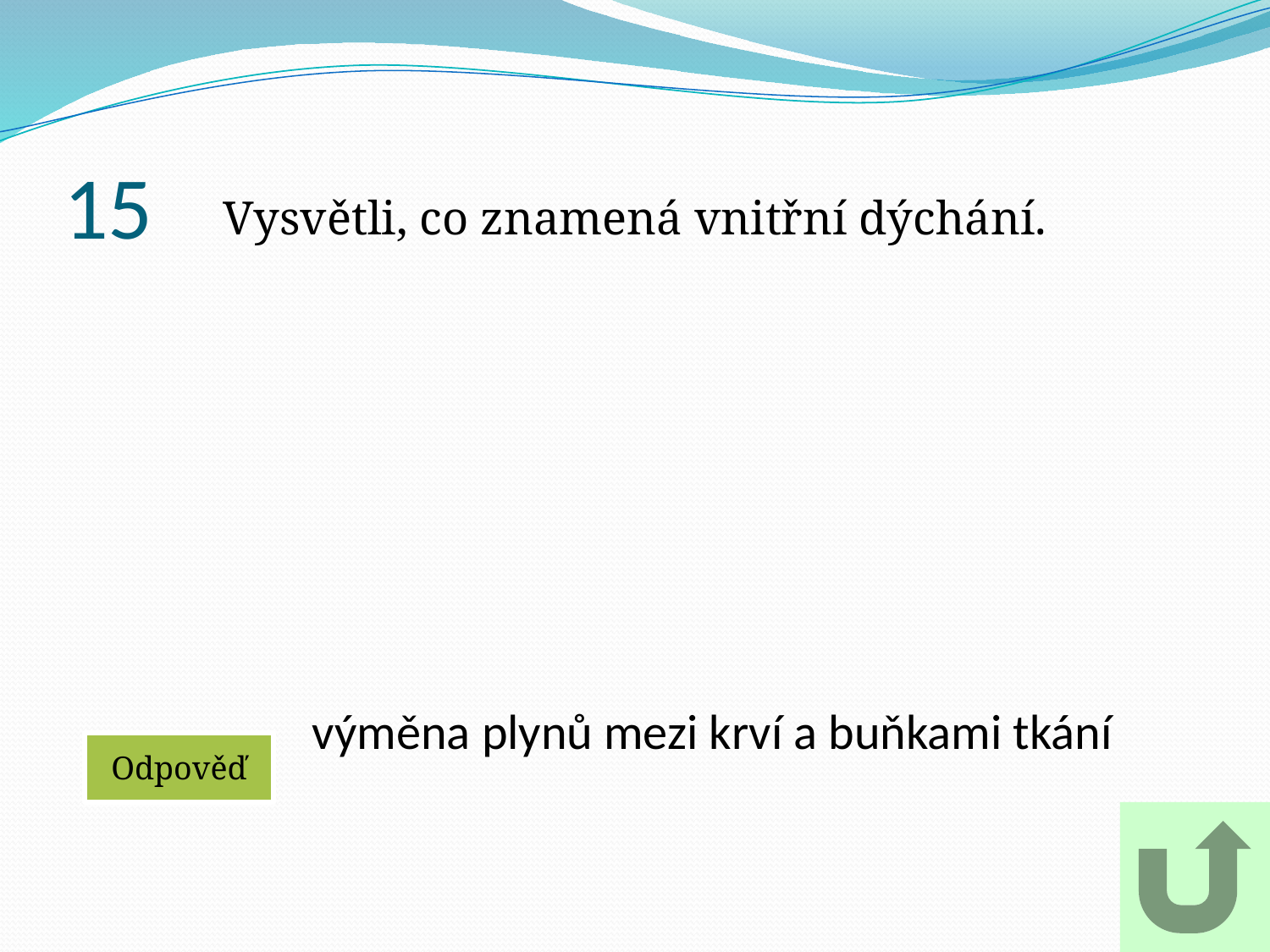

# 15
Vysvětli, co znamená vnitřní dýchání.

výměna plynů mezi krví a buňkami tkání
Odpověď